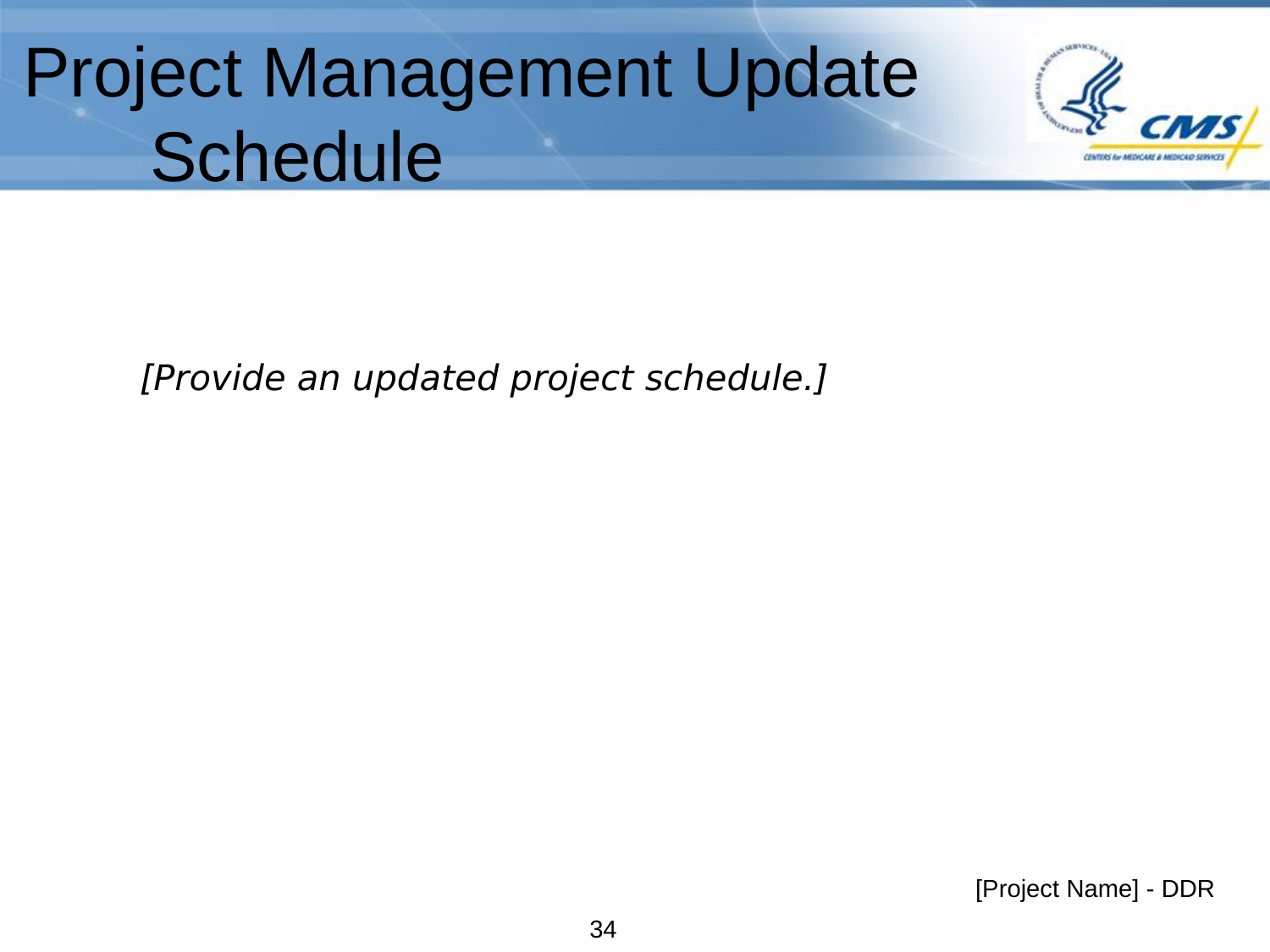

# Project Management Update Schedule
[Provide an updated project schedule.]

[Project Name] - DDR
34